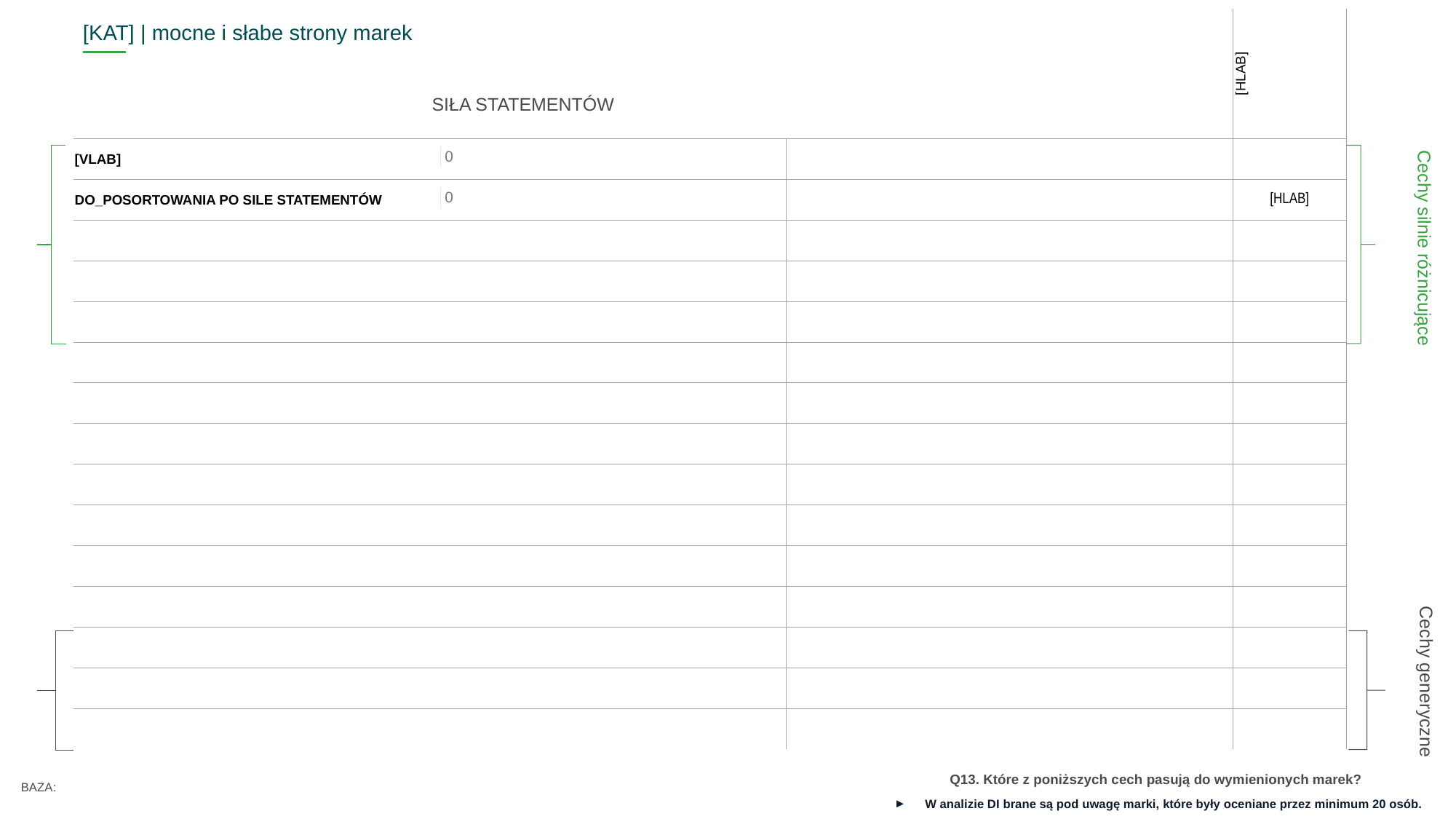

| ^TABDI^ | x | [HLAB] |
| --- | --- | --- |
| [VLAB] |  |  |
| DO\_POSORTOWANIA PO SILE STATEMENTÓW |  | [HLAB] |
|  |  |  |
|  |  |  |
|  |  |  |
|  |  |  |
|  |  |  |
|  |  |  |
|  |  |  |
|  |  |  |
|  |  |  |
|  |  |  |
|  |  |  |
|  |  |  |
|  |  |  |

[KAT] | mocne i słabe strony marek
SIŁA STATEMENTÓW

### Chart

| Category | Seria 1 |
|---|---|
|  | 0.0 |
|  | 0.0 |
|  | None |
|  | None |
|  | None |
|  | None |
|  | None |
|  | None |
|  | None |
|  | None |
|  | None |
|  | None |
|  | None |
|  | None |
|  | None |

Cechy silnie różnicujące

Cechy generyczne
Q13. Które z poniższych cech pasują do wymienionych marek?

BAZA:
W analizie DI brane są pod uwagę marki, które były oceniane przez minimum 20 osób.